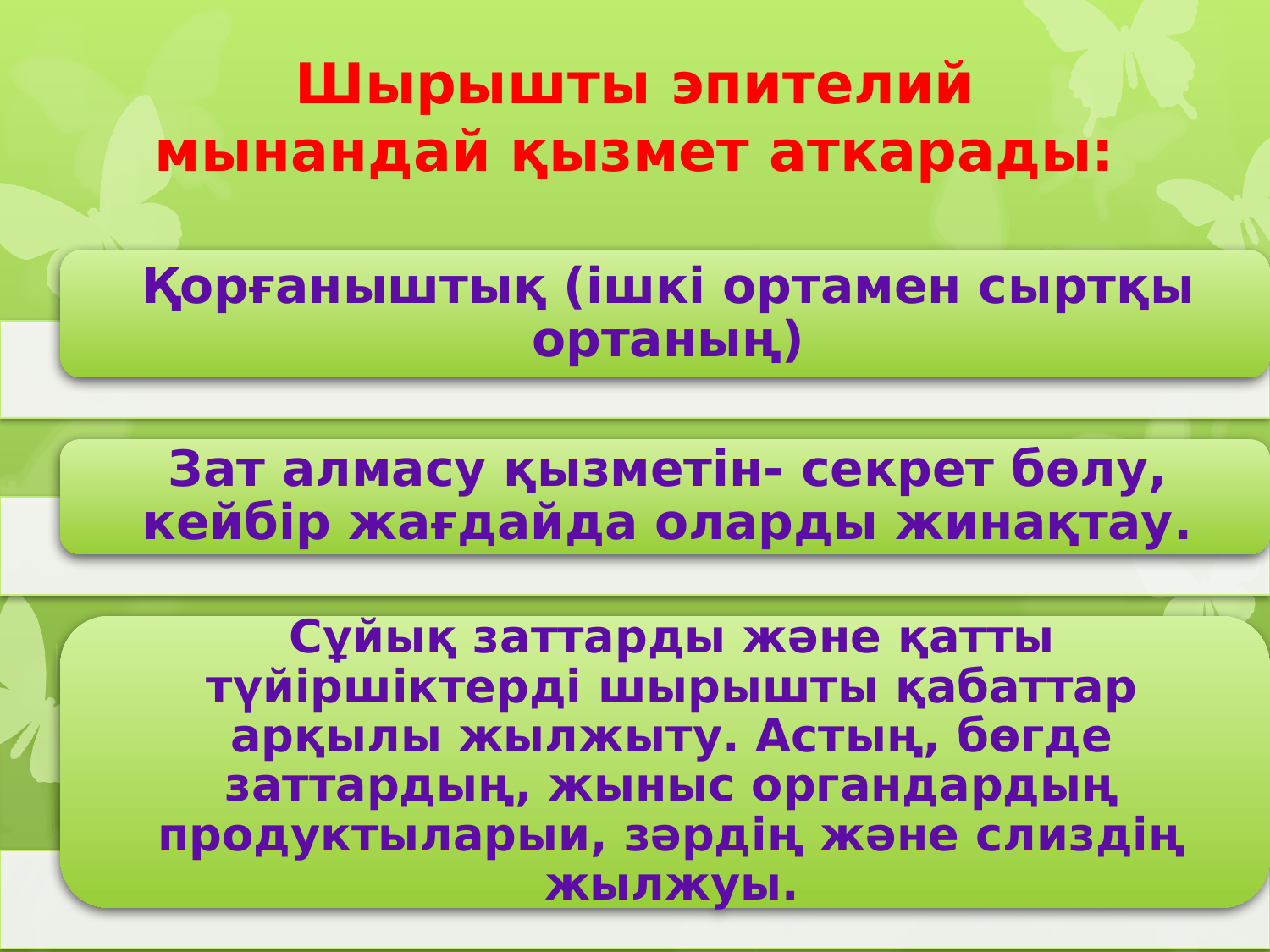

# Шырышты эпителий мынандай қызмет аткарады:
Қорғаныштық (ішкі ортамен сыртқы ортаның)
Зат алмасу қызметін- секрет бөлу, кейбір жағдайда оларды жинақтау.
Сұйық заттарды және қатты түйіршіктерді шырышты қабаттар арқылы жылжыту. Астың, бөгде заттардың, жыныс органдардың продуктыларыи, зәрдің және слиздің жылжуы.